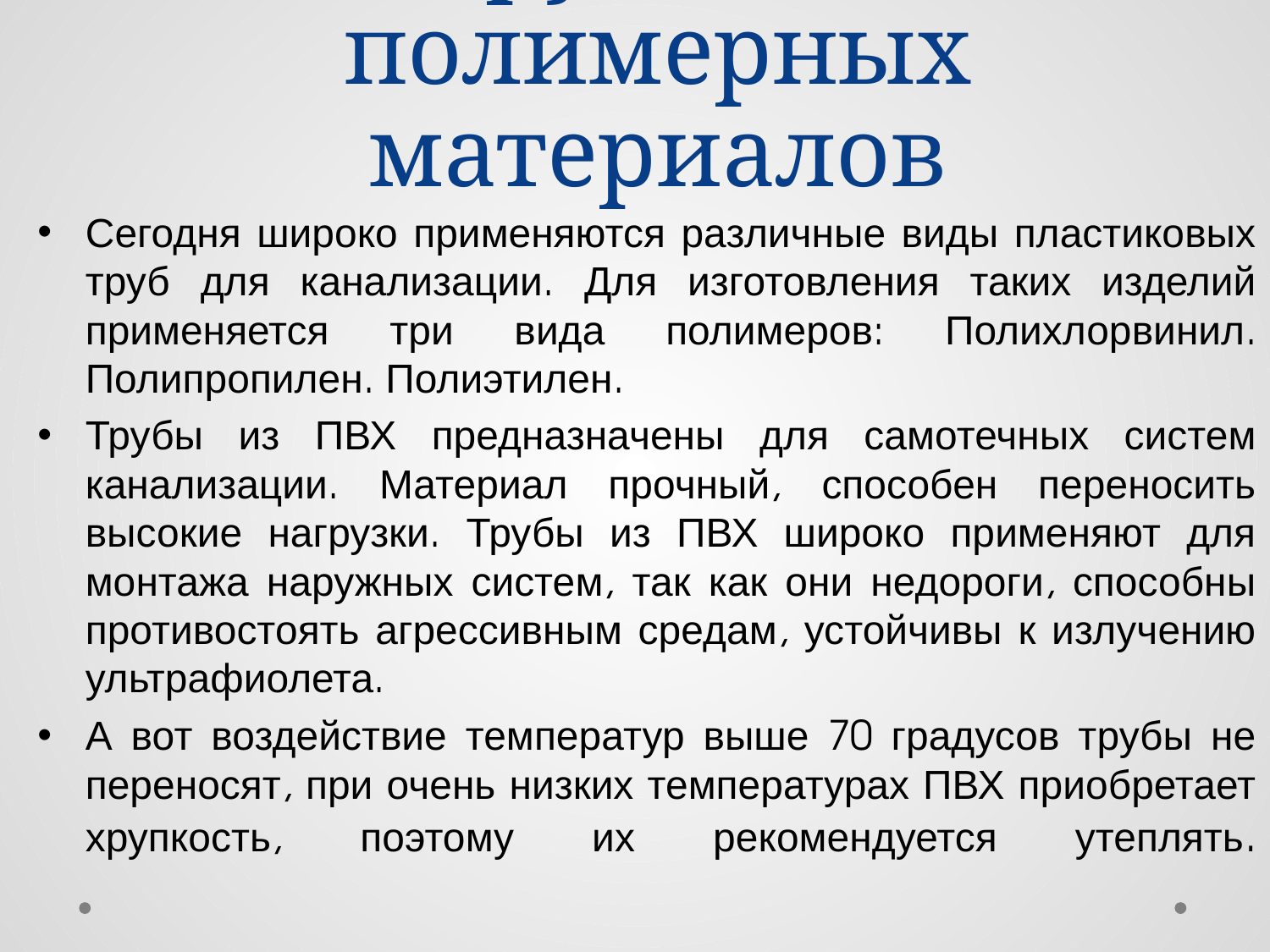

# Трубы из полимерных материалов
Сегодня широко применяются различные виды пластиковых труб для канализации. Для изготовления таких изделий применяется три вида полимеров: Полихлорвинил. Полипропилен. Полиэтилен.
Трубы из ПВХ предназначены для самотечных систем канализации. Материал прочный, способен переносить высокие нагрузки. Трубы из ПВХ широко применяют для монтажа наружных систем, так как они недороги, способны противостоять агрессивным средам, устойчивы к излучению ультрафиолета.
А вот воздействие температур выше 70 градусов трубы не переносят, при очень низких температурах ПВХ приобретает хрупкость, поэтому их рекомендуется утеплять.